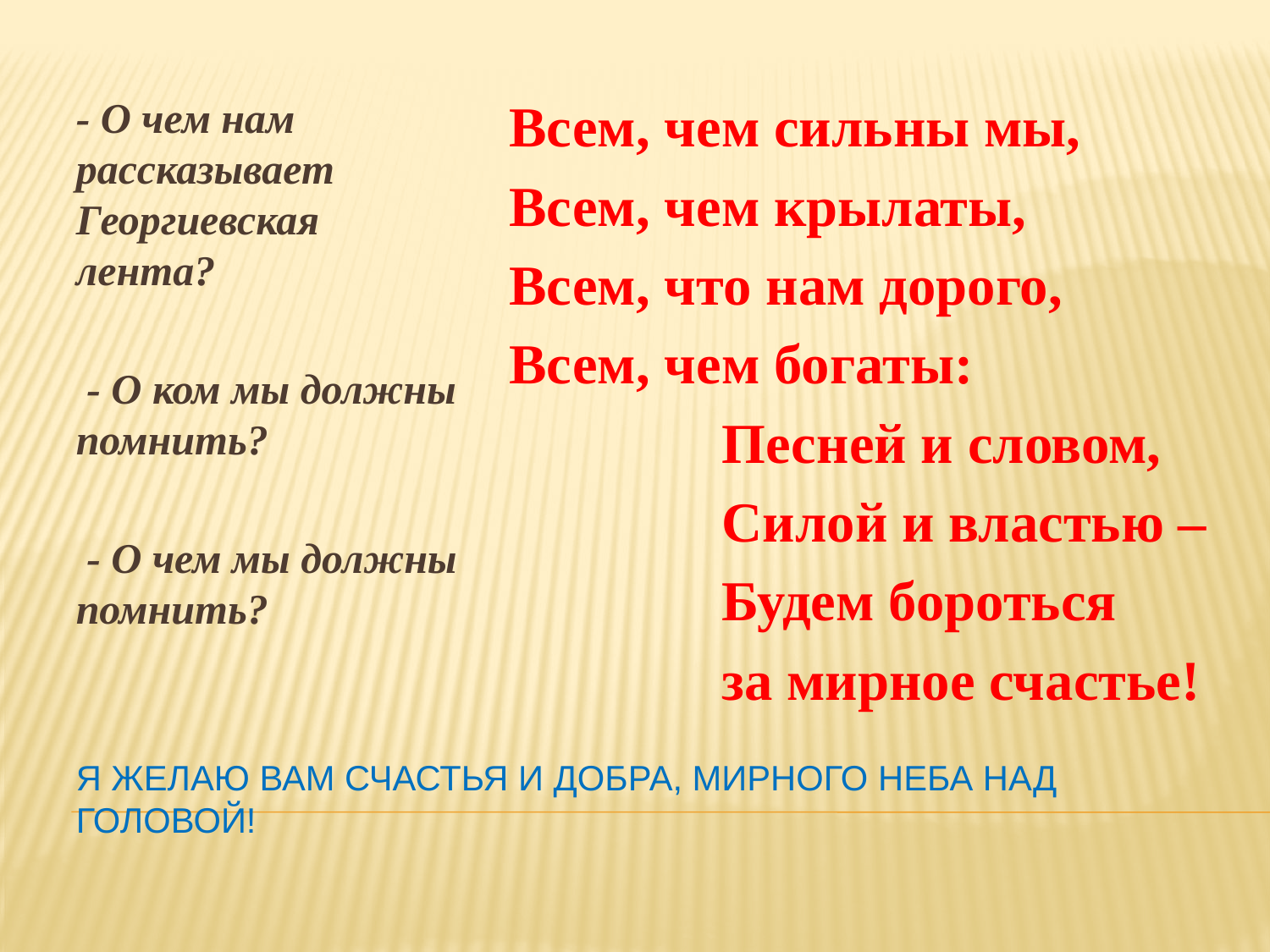

- О чем нам рассказывает Георгиевская лента?

 - О ком мы должны помнить?

 - О чем мы должны помнить?

Всем, чем сильны мы,
Всем, чем крылаты,
Всем, что нам дорого,
Всем, чем богаты:
               Песней и словом,
               Силой и властью –
               Будем бороться
               за мирное счастье!

# Я желаю вам счастья и добра, мирного неба над головой!